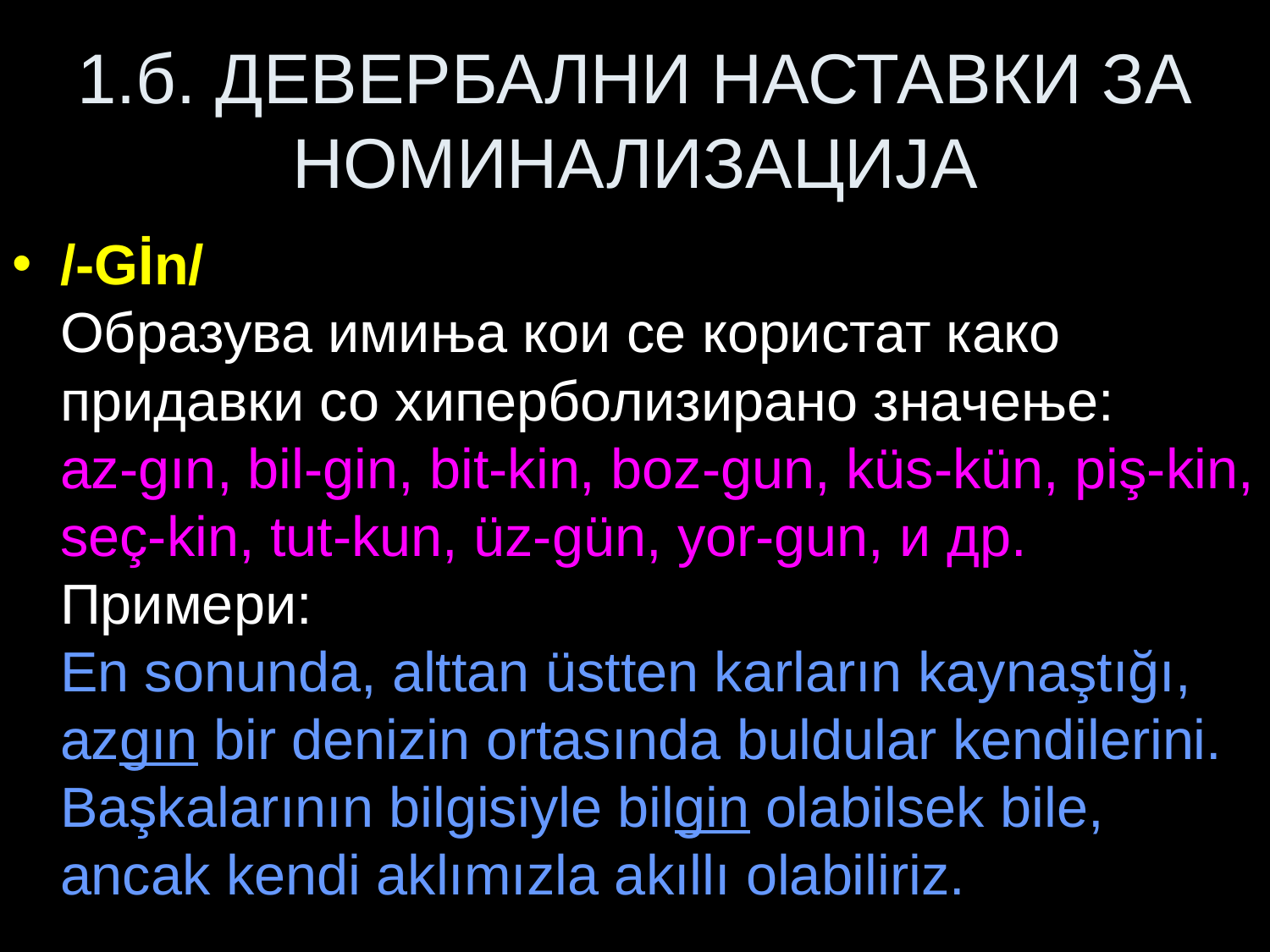

# 1.б. ДЕВЕРБАЛНИ НАСТАВКИ ЗА НОМИНАЛИЗАЦИЈА
/-Gİn/
Образува имиња кои се користат како придавки со хиперболизирано значење:
az-gın, bil-gin, bit-kin, boz-gun, küs-kün, piş-kin, seç-kin, tut-kun, üz-gün, yor-gun, и др.
Примери:
En sonunda, alttan üstten karların kaynaştığı, azgın bir denizin ortasında buldular kendilerini.
Başkalarının bilgisiyle bilgin olabilsek bile, ancak kendi aklımızla akıllı olabiliriz.